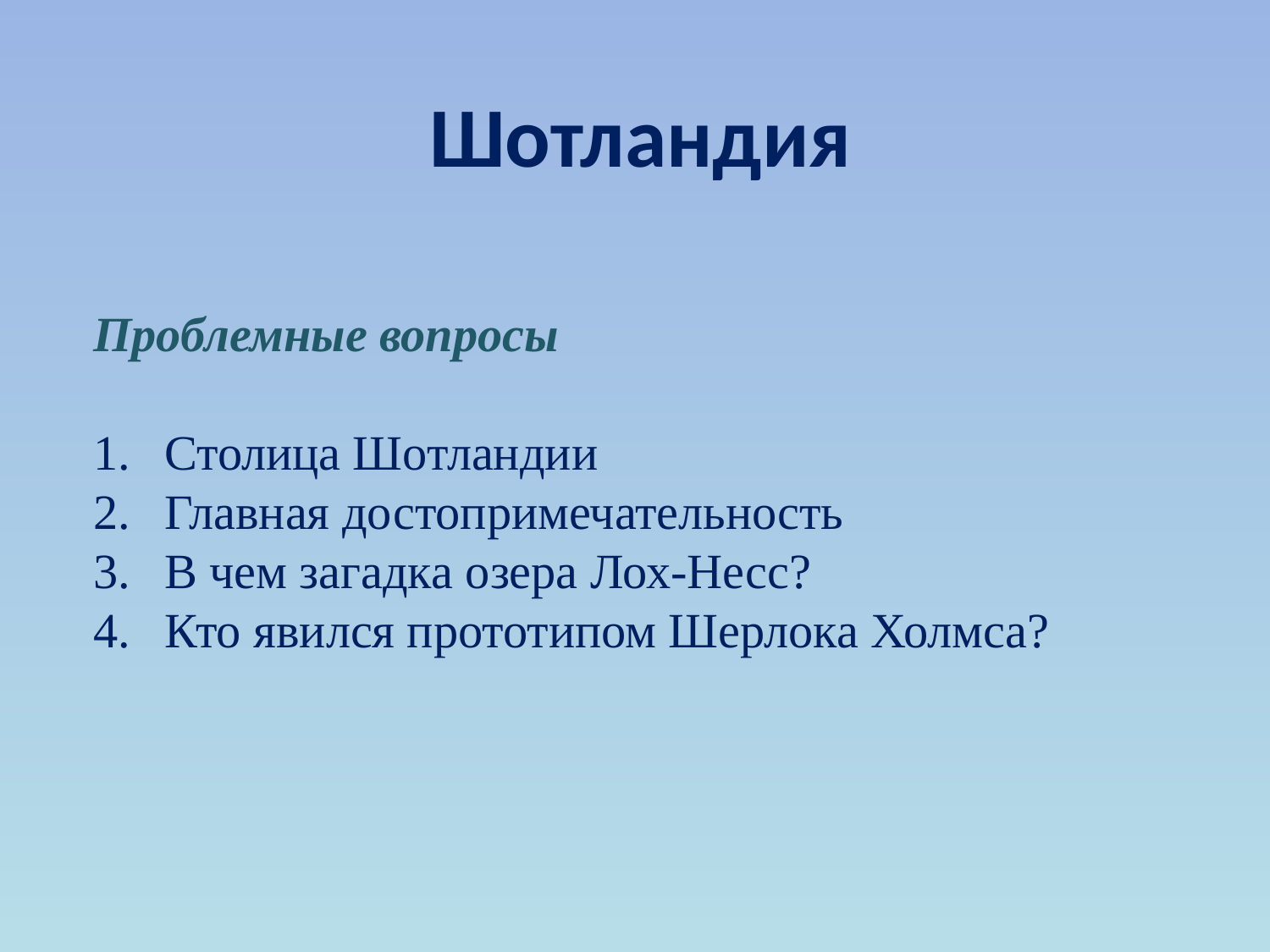

Шотландия
Проблемные вопросы

Столица Шотландии
Главная достопримечательность
В чем загадка озера Лох-Несс?
Кто явился прототипом Шерлока Холмса?